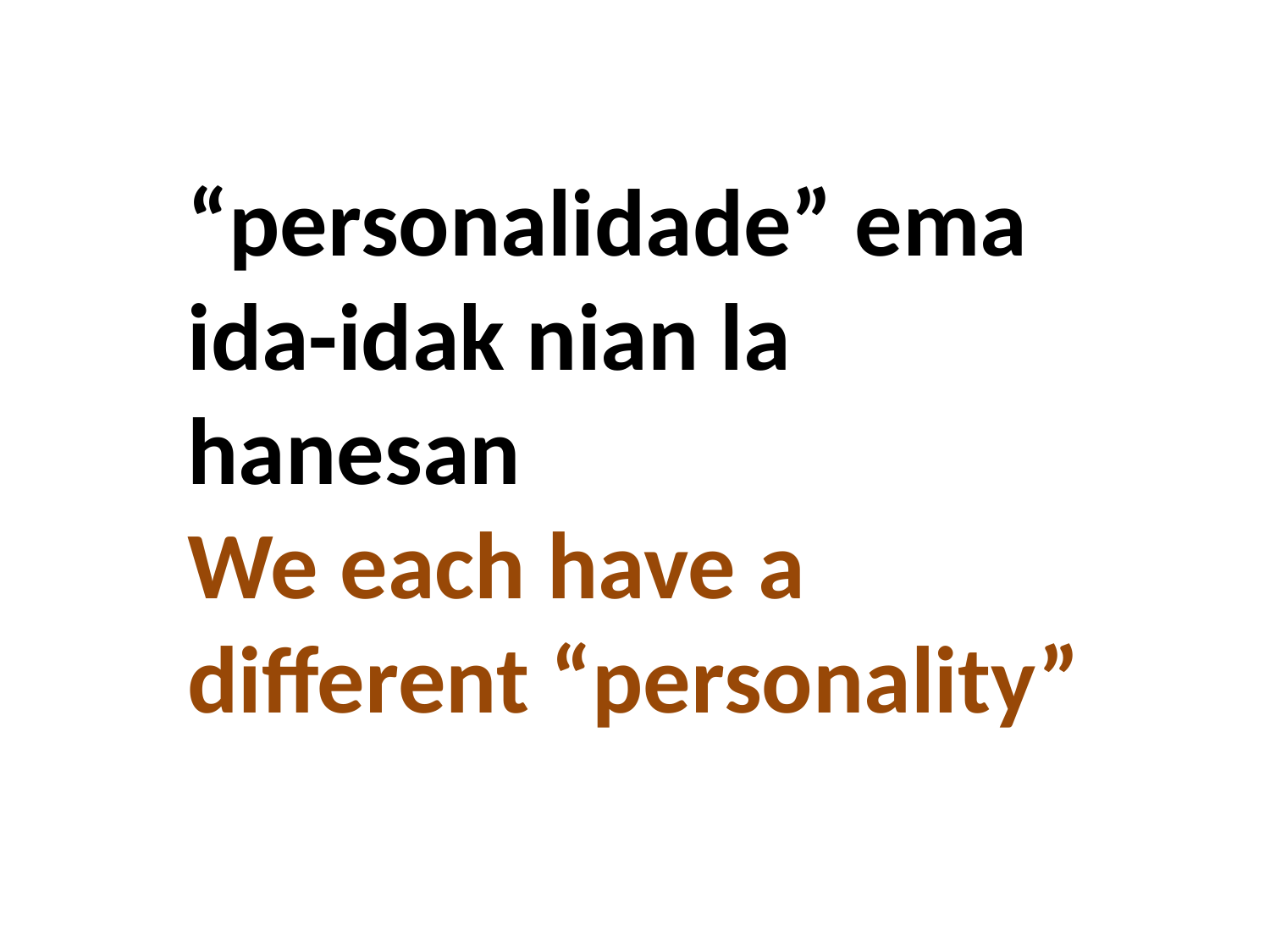

“personalidade” ema ida-idak nian la hanesan
We each have a different “personality”